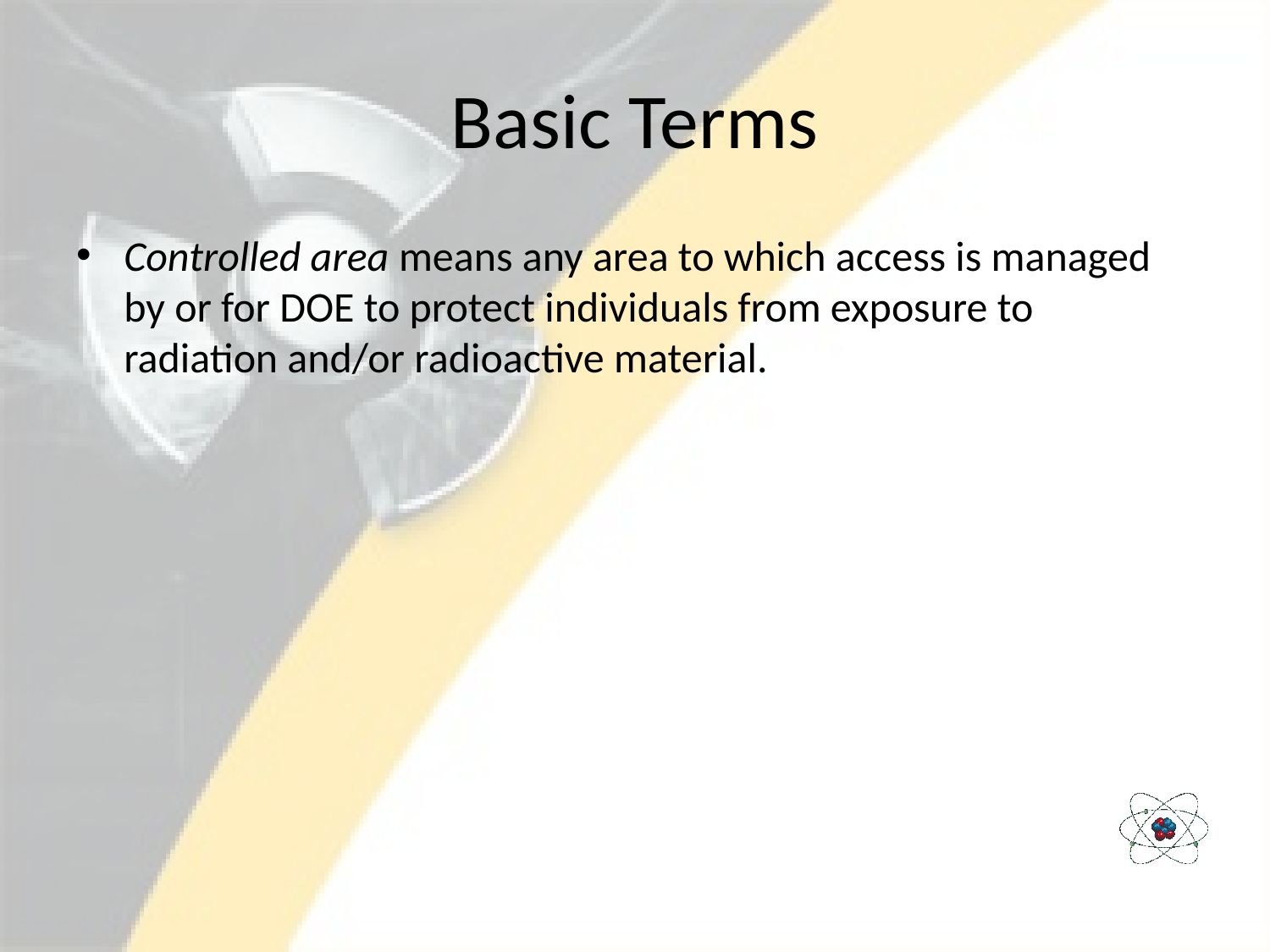

# Basic Terms
Controlled area means any area to which access is managed by or for DOE to protect individuals from exposure to radiation and/or radioactive material.